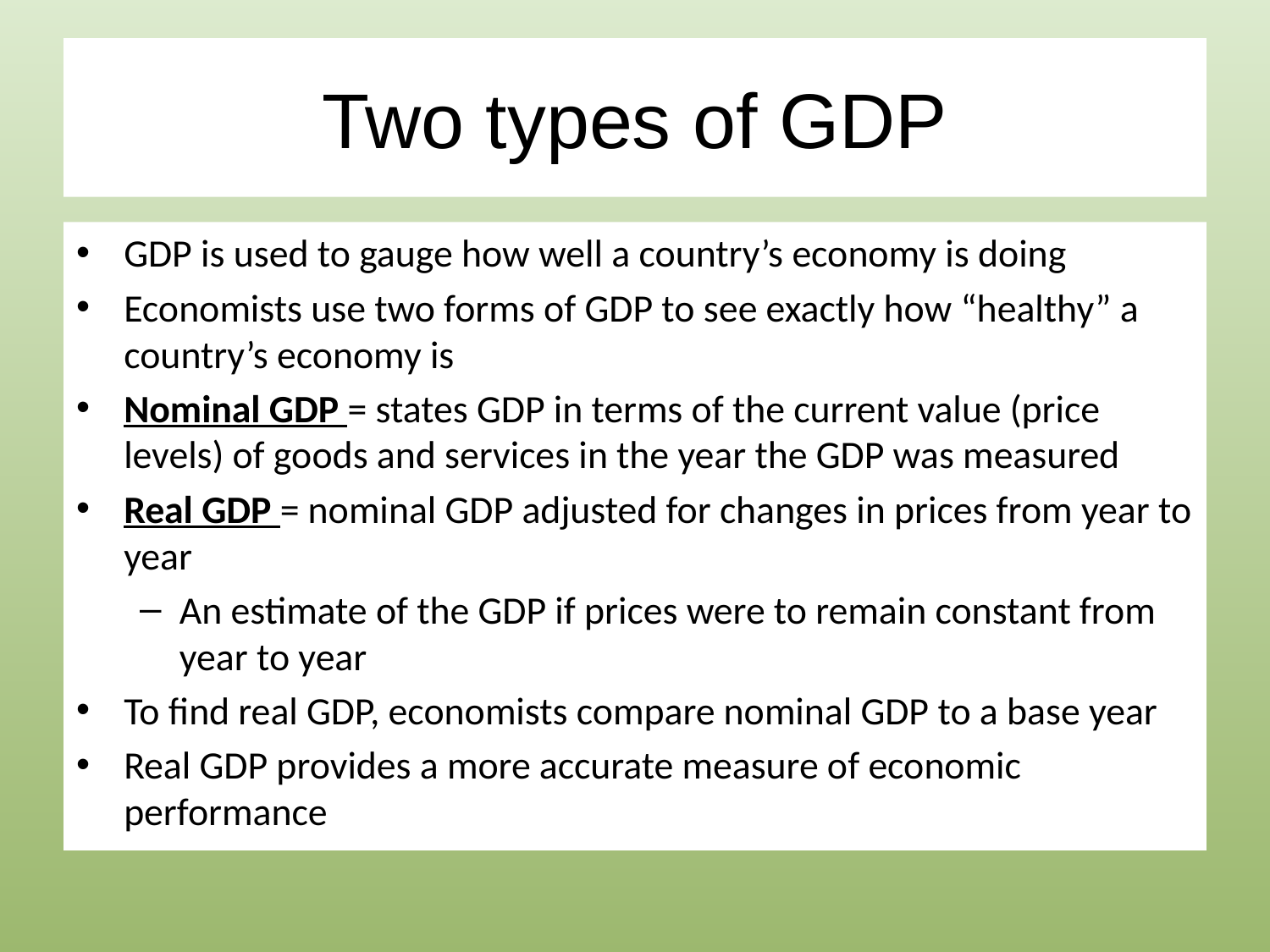

# Two types of GDP
GDP is used to gauge how well a country’s economy is doing
Economists use two forms of GDP to see exactly how “healthy” a country’s economy is
Nominal GDP = states GDP in terms of the current value (price levels) of goods and services in the year the GDP was measured
Real GDP = nominal GDP adjusted for changes in prices from year to year
An estimate of the GDP if prices were to remain constant from year to year
To find real GDP, economists compare nominal GDP to a base year
Real GDP provides a more accurate measure of economic performance